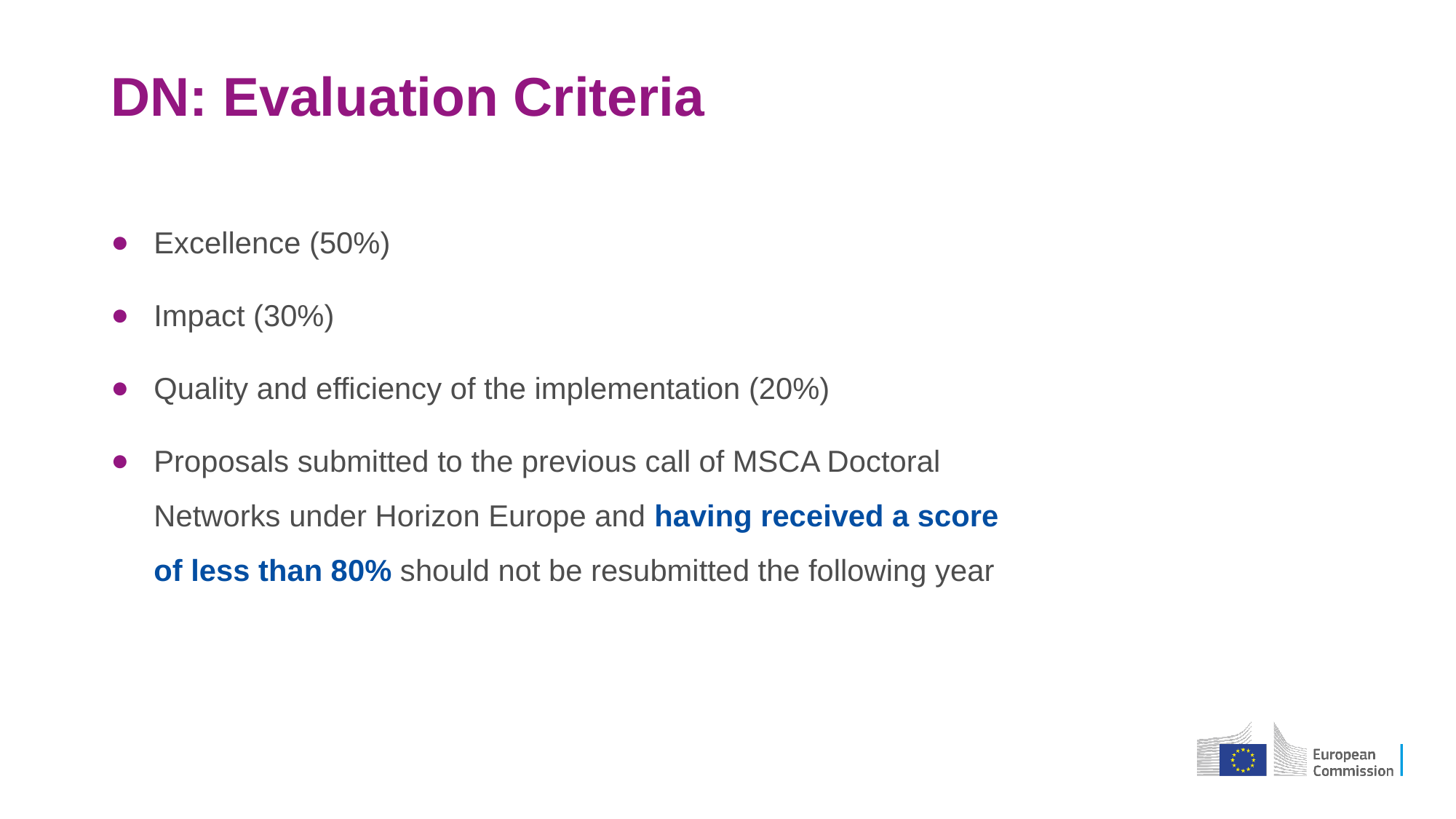

# DN: Evaluation Criteria
Excellence (50%)
Impact (30%)
Quality and efficiency of the implementation (20%)
Proposals submitted to the previous call of MSCA Doctoral Networks under Horizon Europe and having received a score of less than 80% should not be resubmitted the following year